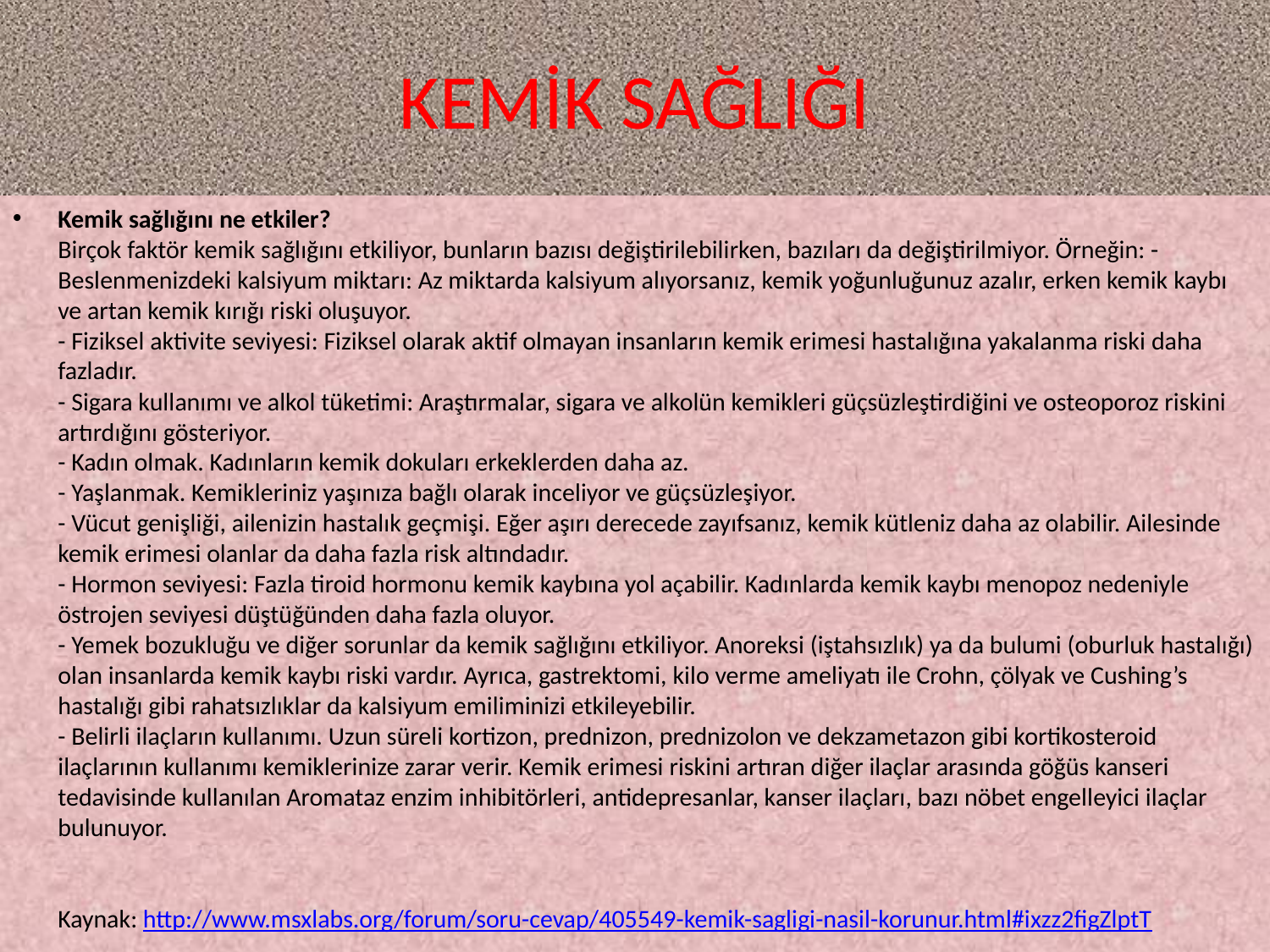

# KEMİK SAĞLIĞI
Kemik sağlığını ne etkiler?
Birçok faktör kemik sağlığını etkiliyor, bunların bazısı değiştirilebilirken, bazıları da değiştirilmiyor. Örneğin: - Beslenmenizdeki kalsiyum miktarı: Az miktarda kalsiyum alıyorsanız, kemik yoğunluğunuz azalır, erken kemik kaybı ve artan kemik kırığı riski oluşuyor.
- Fiziksel aktivite seviyesi: Fiziksel olarak aktif olmayan insanların kemik erimesi hastalığına yakalanma riski daha fazladır.
- Sigara kullanımı ve alkol tüketimi: Araştırmalar, sigara ve alkolün kemikleri güçsüzleştirdiğini ve osteoporoz riskini artırdığını gösteriyor.
- Kadın olmak. Kadınların kemik dokuları erkeklerden daha az.
- Yaşlanmak. Kemikleriniz yaşınıza bağlı olarak inceliyor ve güçsüzleşiyor.
- Vücut genişliği, ailenizin hastalık geçmişi. Eğer aşırı derecede zayıfsanız, kemik kütleniz daha az olabilir. Ailesinde kemik erimesi olanlar da daha fazla risk altındadır.
- Hormon seviyesi: Fazla tiroid hormonu kemik kaybına yol açabilir. Kadınlarda kemik kaybı menopoz nedeniyle östrojen seviyesi düştüğünden daha fazla oluyor.
- Yemek bozukluğu ve diğer sorunlar da kemik sağlığını etkiliyor. Anoreksi (iştahsızlık) ya da bulumi (oburluk hastalığı) olan insanlarda kemik kaybı riski vardır. Ayrıca, gastrektomi, kilo verme ameliyatı ile Crohn, çölyak ve Cushing’s hastalığı gibi rahatsızlıklar da kalsiyum emiliminizi etkileyebilir.
- Belirli ilaçların kullanımı. Uzun süreli kortizon, prednizon, prednizolon ve dekzametazon gibi kortikosteroid ilaçlarının kullanımı kemiklerinize zarar verir. Kemik erimesi riskini artıran diğer ilaçlar arasında göğüs kanseri tedavisinde kullanılan Aromataz enzim inhibitörleri, antidepresanlar, kanser ilaçları, bazı nöbet engelleyici ilaçlar bulunuyor.
Kaynak: http://www.msxlabs.org/forum/soru-cevap/405549-kemik-sagligi-nasil-korunur.html#ixzz2figZlptT